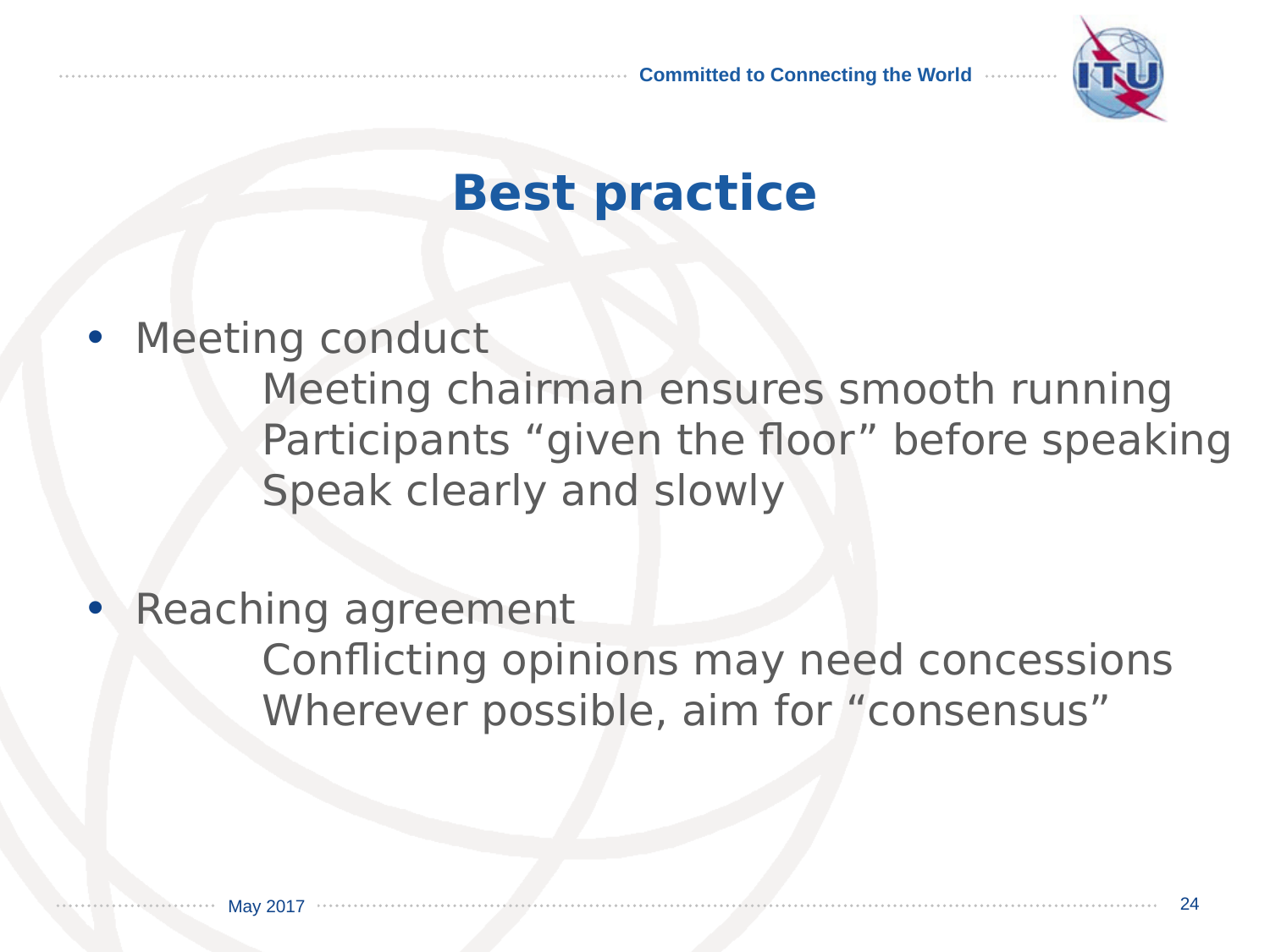

# Best practice
Meeting conduct
	Meeting chairman ensures smooth running
	Participants “given the floor” before speaking
	Speak clearly and slowly

Reaching agreement
	Conflicting opinions may need concessions
	Wherever possible, aim for “consensus”
24